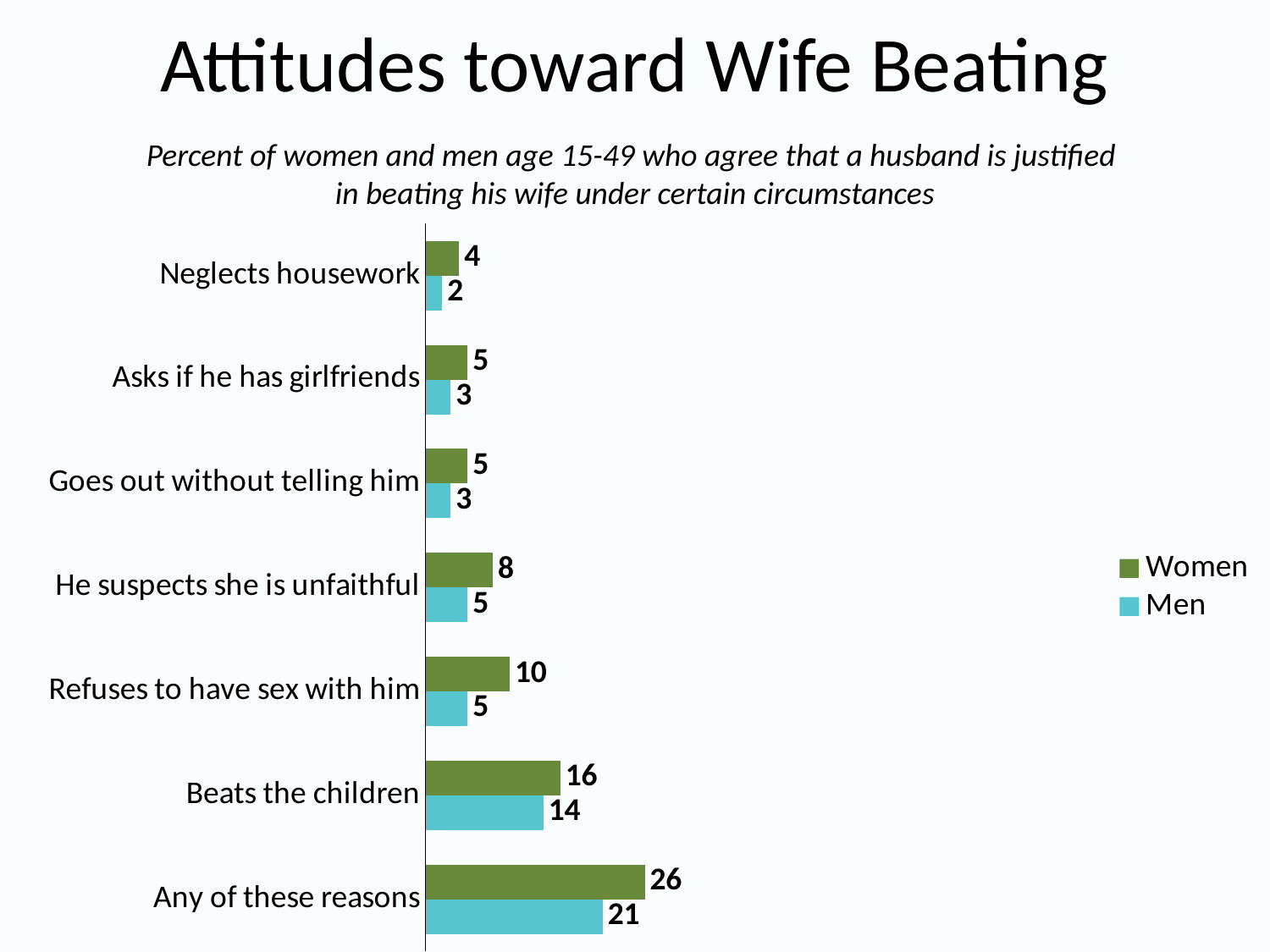

# Attitudes toward Wife Beating
Percent of women and men age 15-49 who agree that a husband is justified
in beating his wife under certain circumstances

### Chart

| Category | Men | Women |
|---|---|---|
| Any of these reasons | 21.0 | 26.0 |
| Beats the children | 14.0 | 16.0 |
| Refuses to have sex with him | 5.0 | 10.0 |
| He suspects she is unfaithful | 5.0 | 8.0 |
| Goes out without telling him | 3.0 | 5.0 |
| Asks if he has girlfriends | 3.0 | 5.0 |
| Neglects housework | 2.0 | 4.0 |